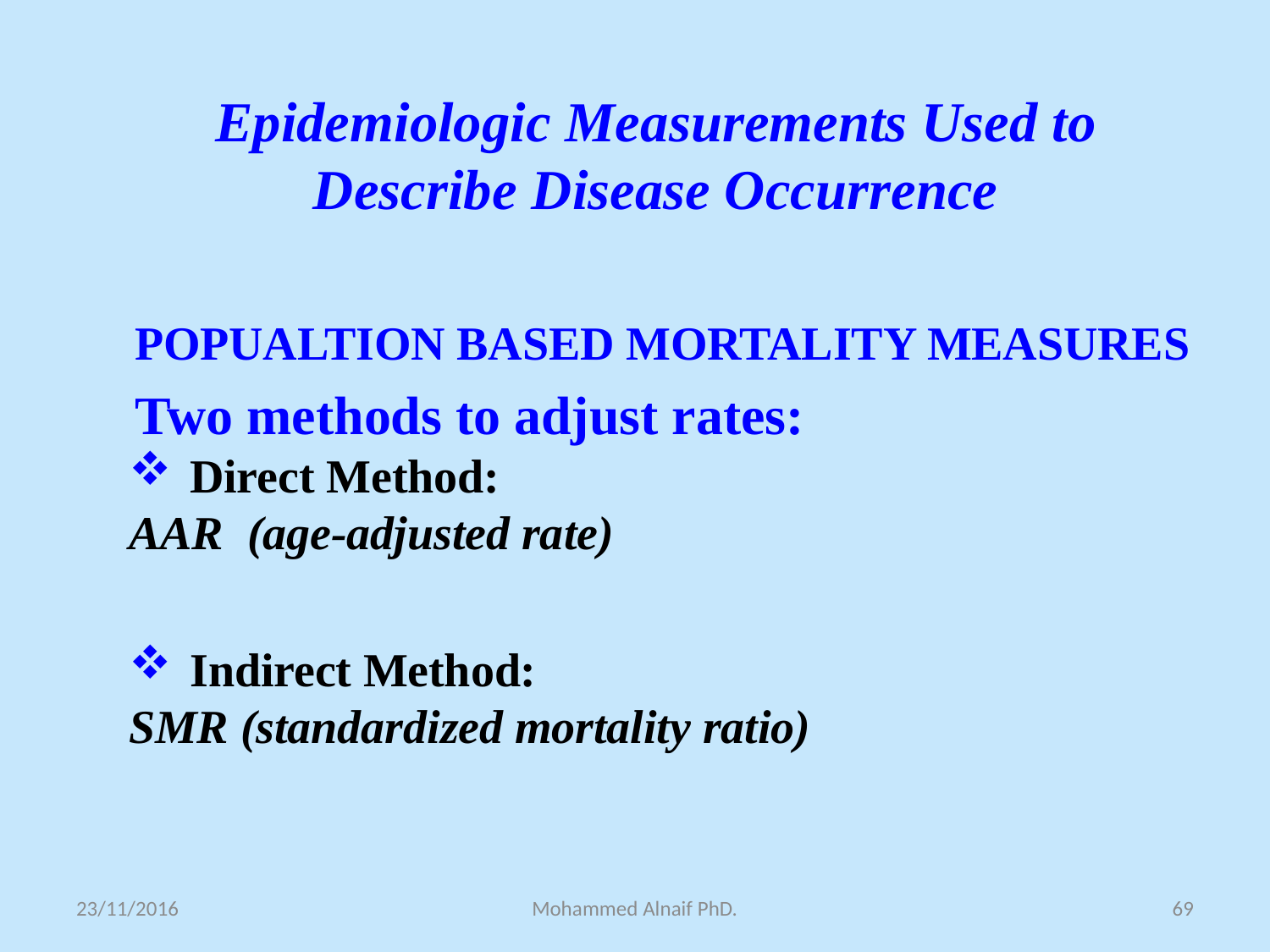

# Epidemiologic Measurements Used to Describe Disease Occurrence
POPUALTION BASED MORTALITY MEASURES
Two methods to adjust rates:
Direct Method:
AAR  (age-adjusted rate)

Indirect Method:
SMR (standardized mortality ratio)
23/11/2016
Mohammed Alnaif PhD.
69